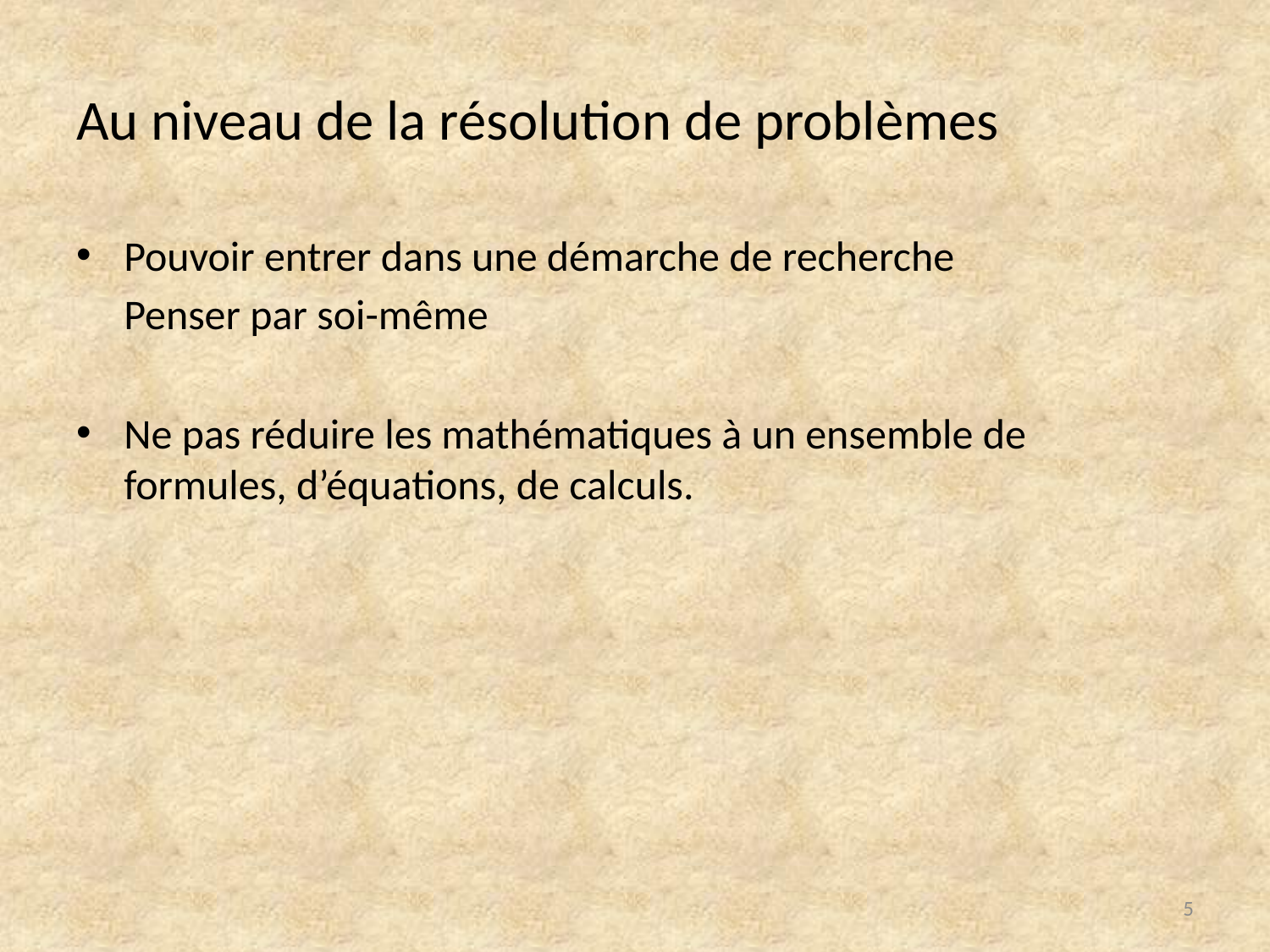

# Au niveau de la résolution de problèmes
Pouvoir entrer dans une démarche de recherche
	Penser par soi-même

Ne pas réduire les mathématiques à un ensemble de formules, d’équations, de calculs.

5